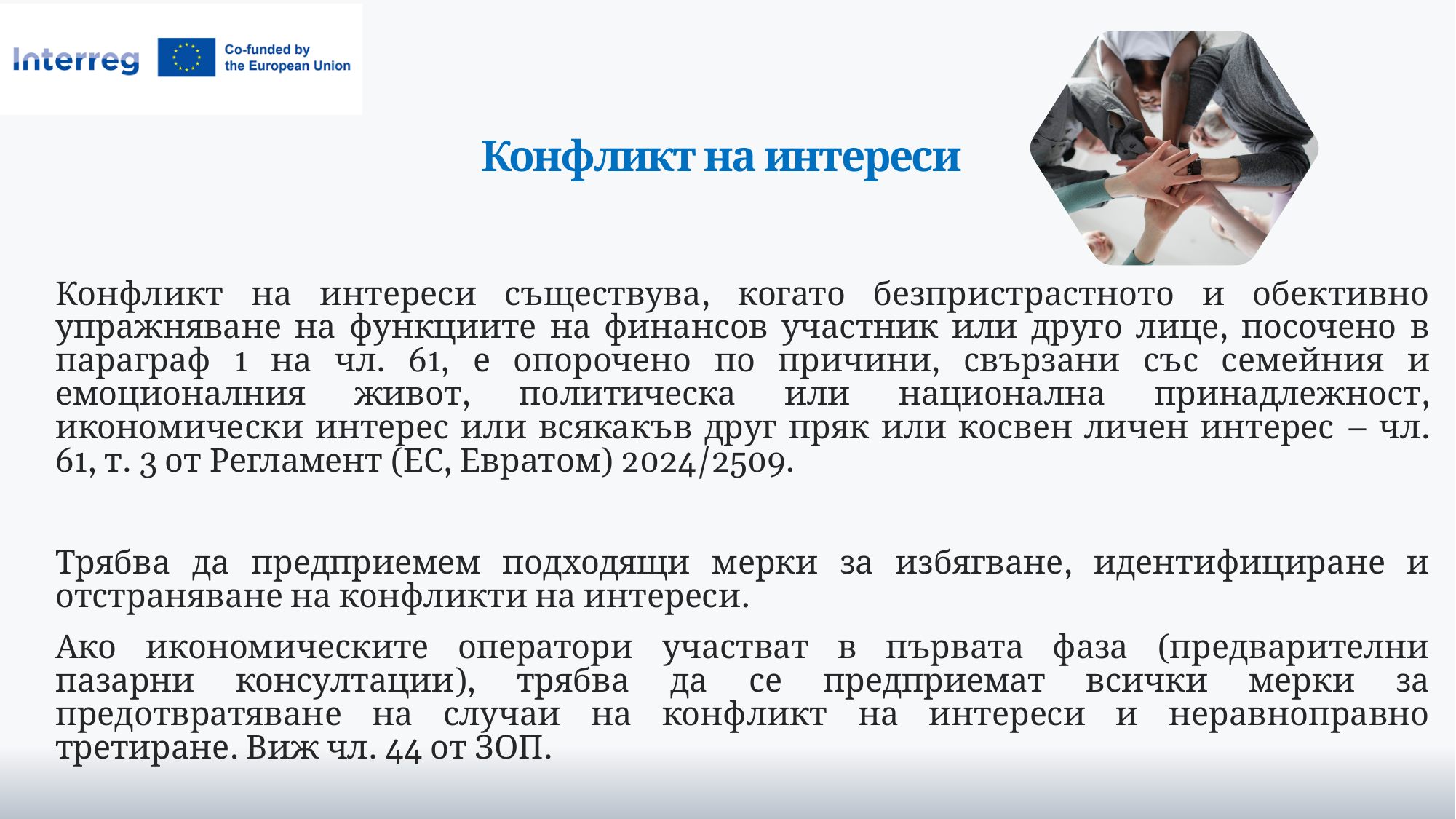

# Конфликт на интереси
Конфликт на интереси съществува, когато безпристрастното и обективно упражняване на функциите на финансов участник или друго лице, посочено в параграф 1 на чл. 61, е опорочено по причини, свързани със семейния и емоционалния живот, политическа или национална принадлежност, икономически интерес или всякакъв друг пряк или косвен личен интерес – чл. 61, т. 3 от Регламент (ЕС, Евратом) 2024/2509.

Трябва да предприемем подходящи мерки за избягване, идентифициране и отстраняване на конфликти на интереси.
Ако икономическите оператори участват в първата фаза (предварителни пазарни консултации), трябва да се предприемат всички мерки за предотвратяване на случаи на конфликт на интереси и неравноправно третиране. Виж чл. 44 от ЗОП.